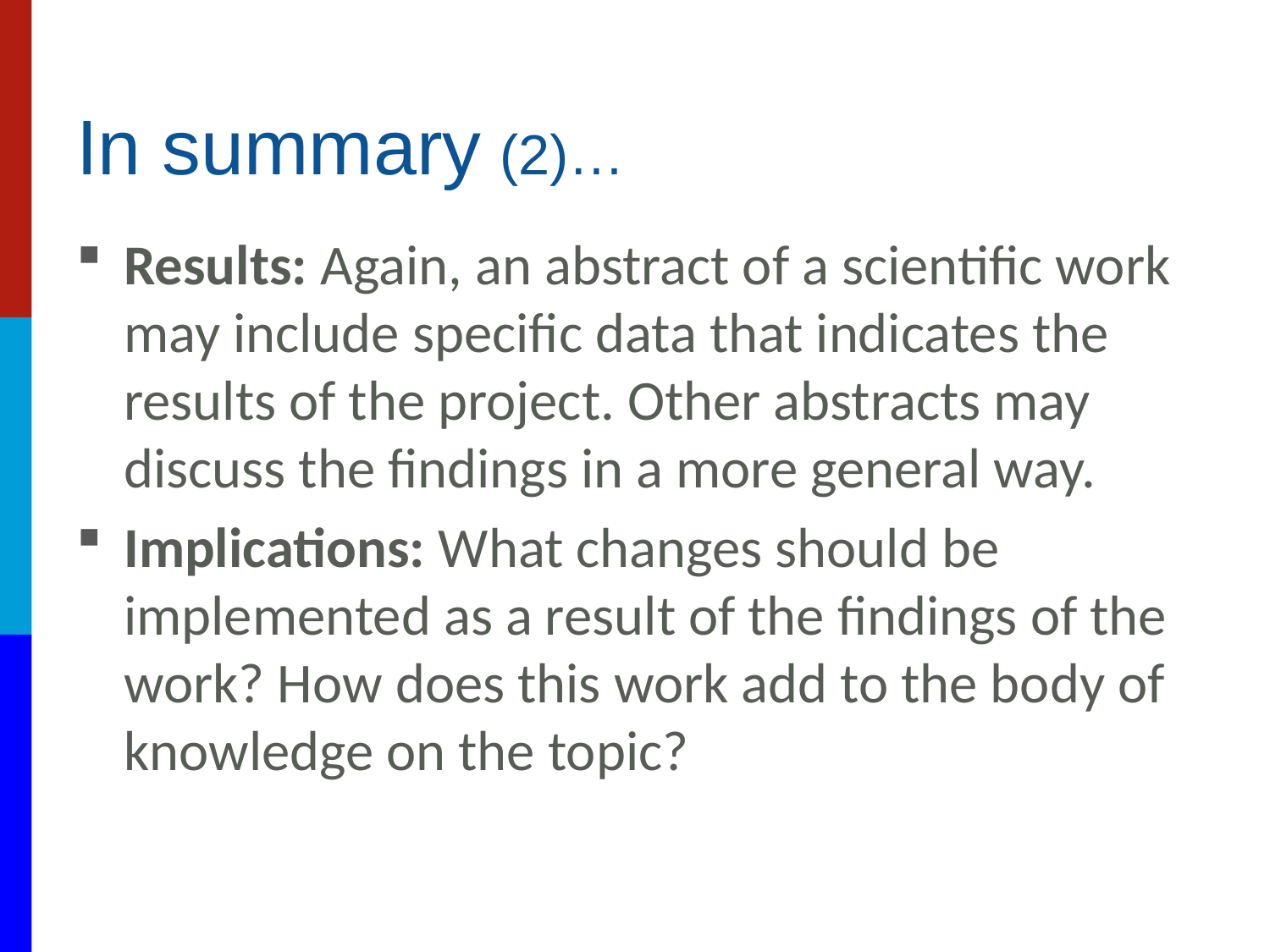

# In summary (2)…
Results: Again, an abstract of a scientific work may include specific data that indicates the results of the project. Other abstracts may discuss the findings in a more general way.
Implications: What changes should be implemented as a result of the findings of the work? How does this work add to the body of knowledge on the topic?